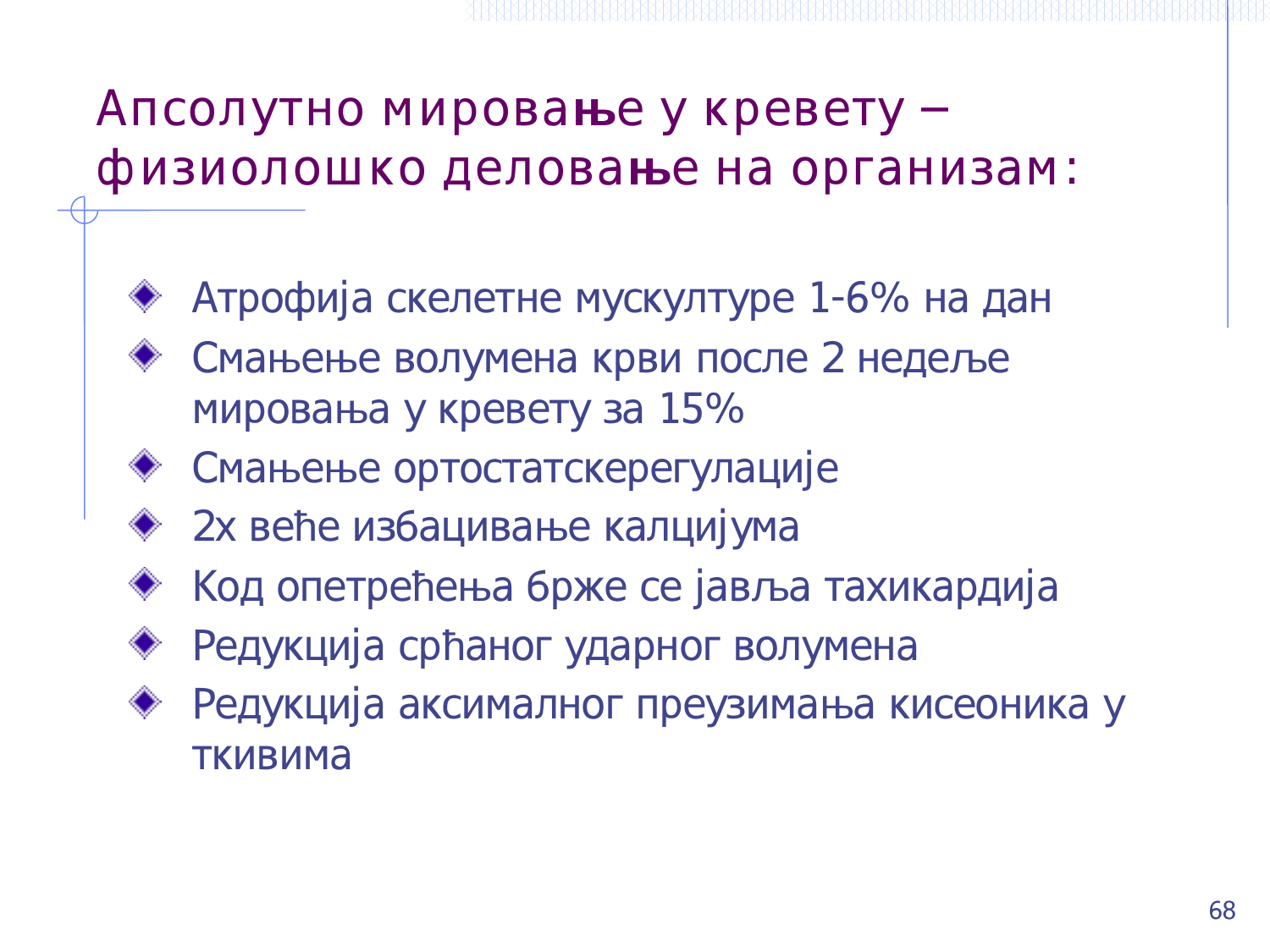

# Апсолутно мировање у кревету – физиолошко деловање на организам:
Атрофија скелетне мускултуре 1-6% на дан
Смањење волумена крви после 2 недеље мировања у кревету за 15%
Смањење ортостатскерегулације
2х веће избацивање калцијума
Код опетрећења брже се јавља тахикардија
Редукција срћаног ударног волумена
Редукција аксималног преузимања кисеоника у ткивима
68